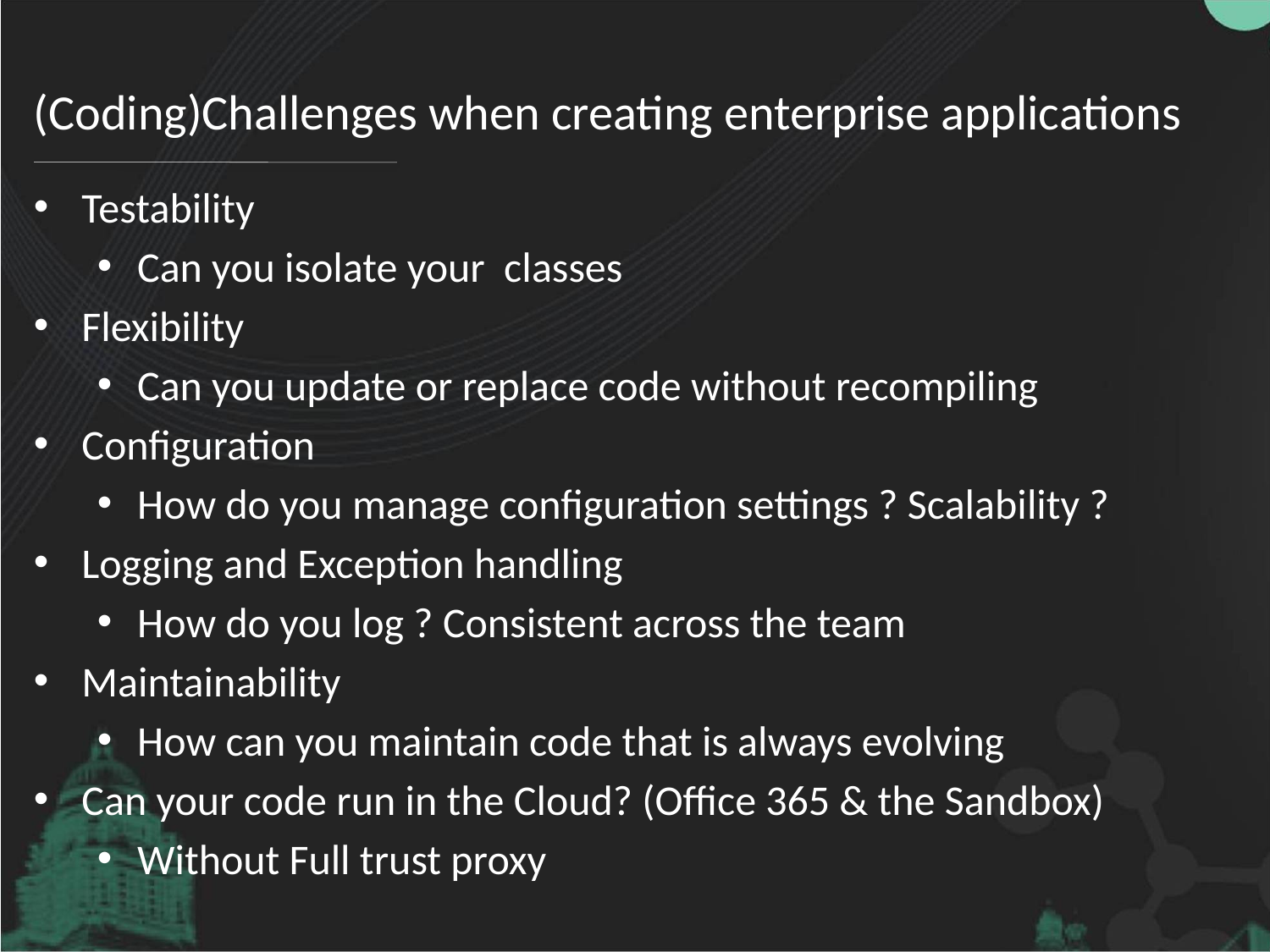

# (Coding)Challenges when creating enterprise applications
Testability
Can you isolate your  classes
Flexibility
Can you update or replace code without recompiling
Configuration
How do you manage configuration settings ? Scalability ?
Logging and Exception handling
How do you log ? Consistent across the team
Maintainability
How can you maintain code that is always evolving
Can your code run in the Cloud? (Office 365 & the Sandbox)
Without Full trust proxy